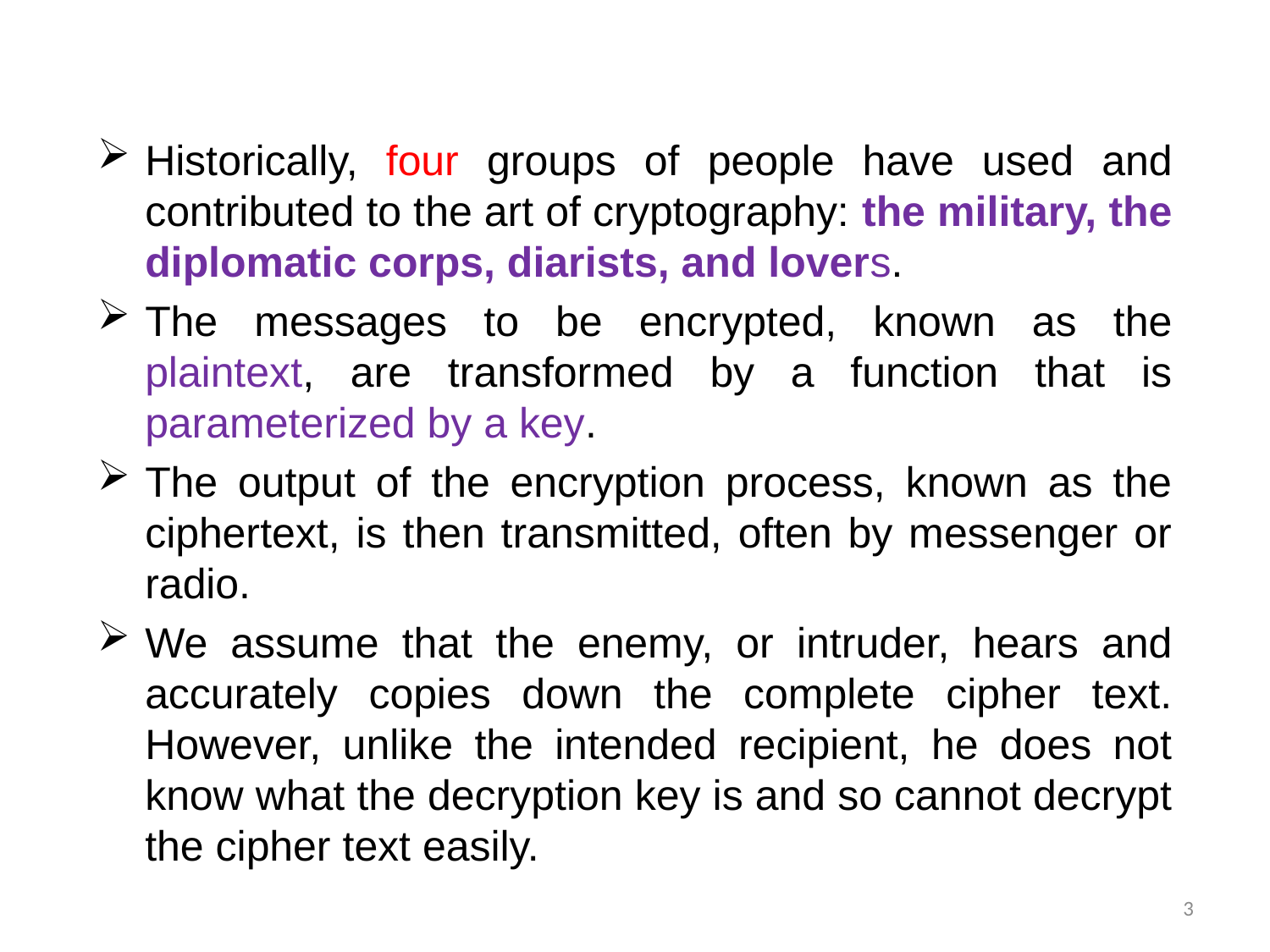

#
Historically, four groups of people have used and contributed to the art of cryptography: the military, the diplomatic corps, diarists, and lovers.
The messages to be encrypted, known as the plaintext, are transformed by a function that is parameterized by a key.
The output of the encryption process, known as the ciphertext, is then transmitted, often by messenger or radio.
We assume that the enemy, or intruder, hears and accurately copies down the complete cipher text. However, unlike the intended recipient, he does not know what the decryption key is and so cannot decrypt the cipher text easily.
3